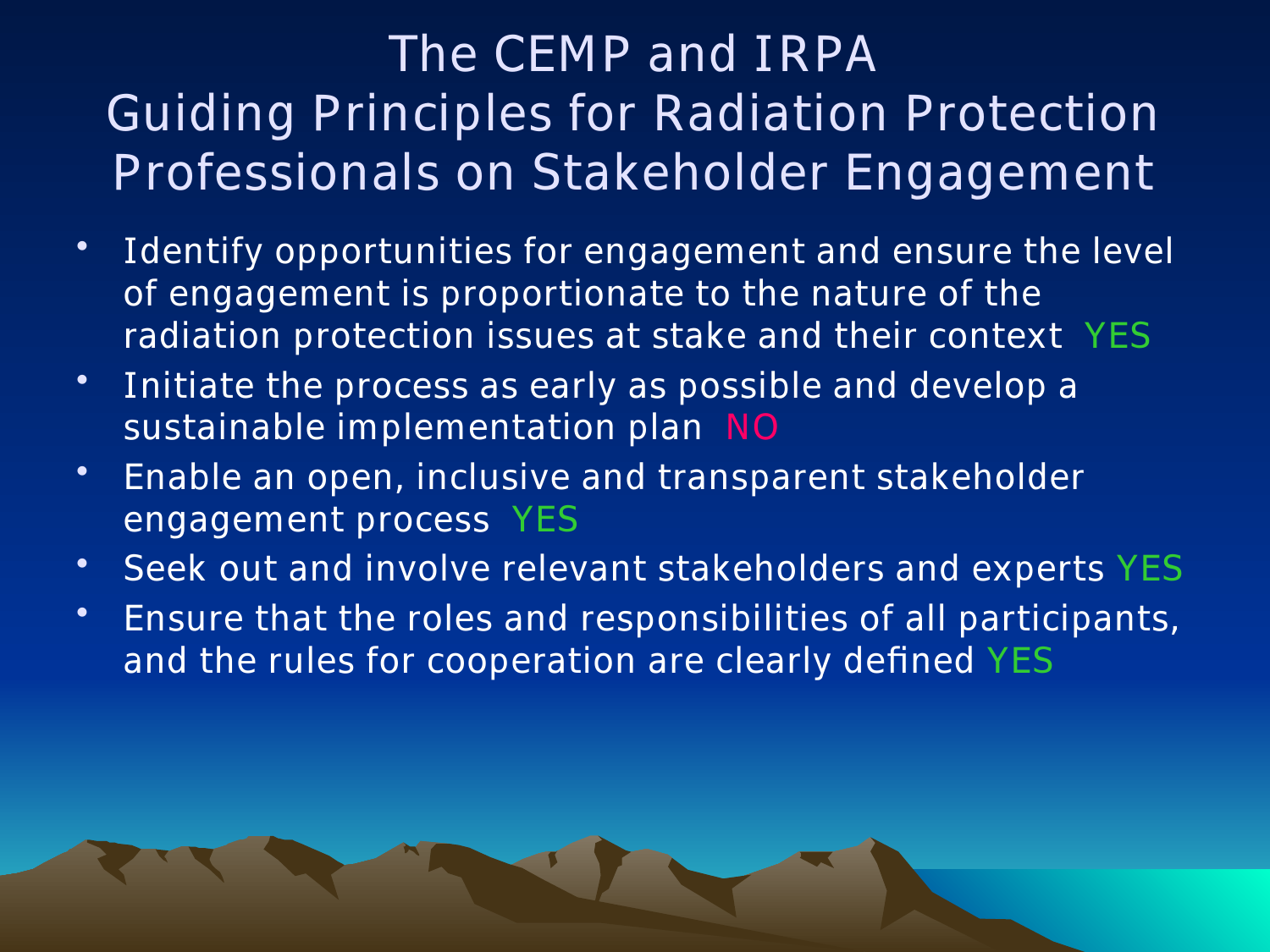

# The CEMP and IRPA Guiding Principles for Radiation Protection Professionals on Stakeholder Engagement
Identify opportunities for engagement and ensure the level of engagement is proportionate to the nature of the radiation protection issues at stake and their context  YES
Initiate the process as early as possible and develop a sustainable implementation plan  NO
Enable an open, inclusive and transparent stakeholder engagement process  YES
Seek out and involve relevant stakeholders and experts YES
Ensure that the roles and responsibilities of all participants, and the rules for cooperation are clearly defined YES